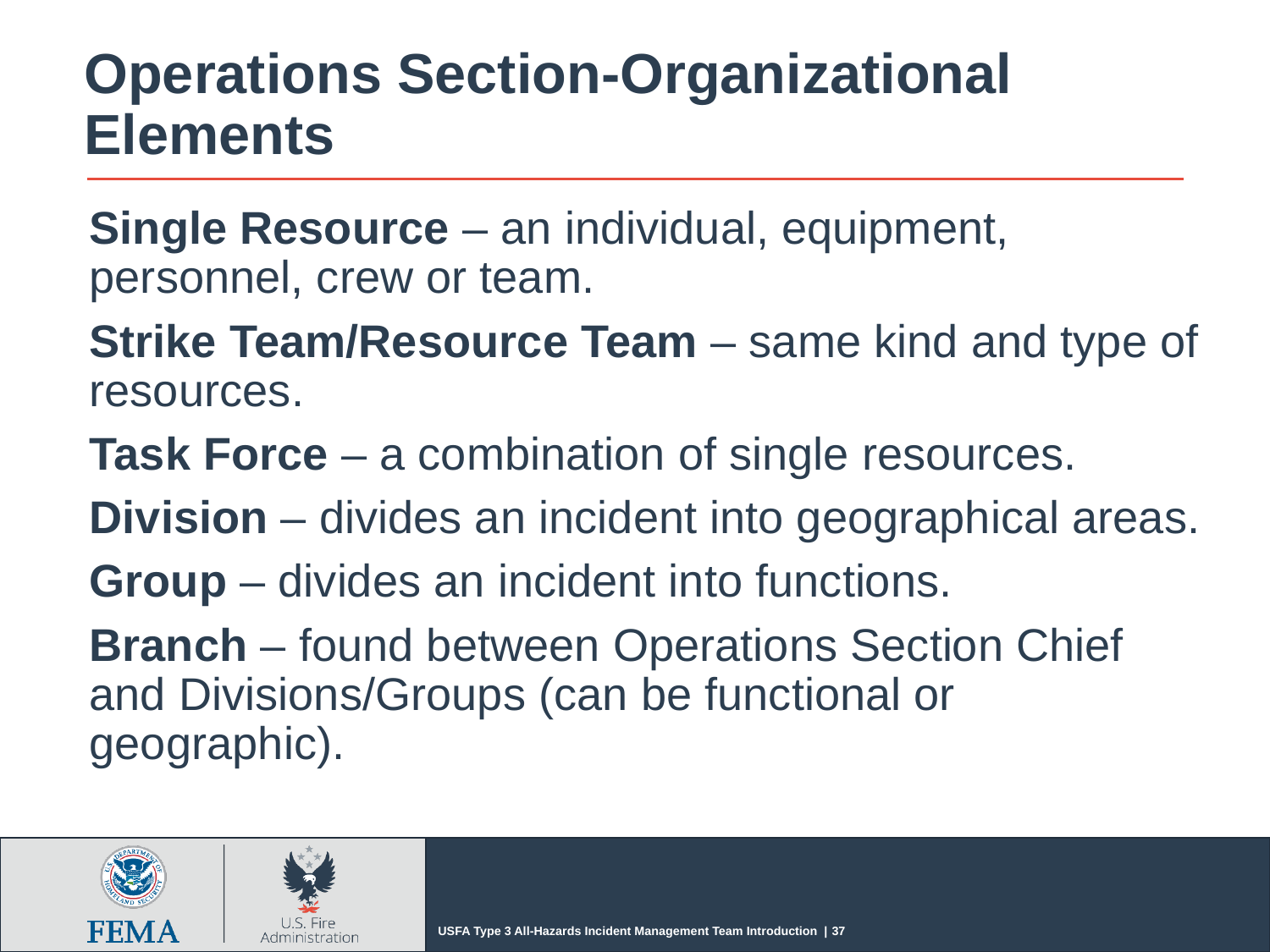

# Operations Section-Organizational Elements
Single Resource – an individual, equipment, personnel, crew or team.
Strike Team/Resource Team – same kind and type of resources.
Task Force – a combination of single resources.
Division – divides an incident into geographical areas.
Group – divides an incident into functions.
Branch – found between Operations Section Chief and Divisions/Groups (can be functional or geographic).

USFA Type 3 All-Hazards Incident Management Team Introduction  | 37